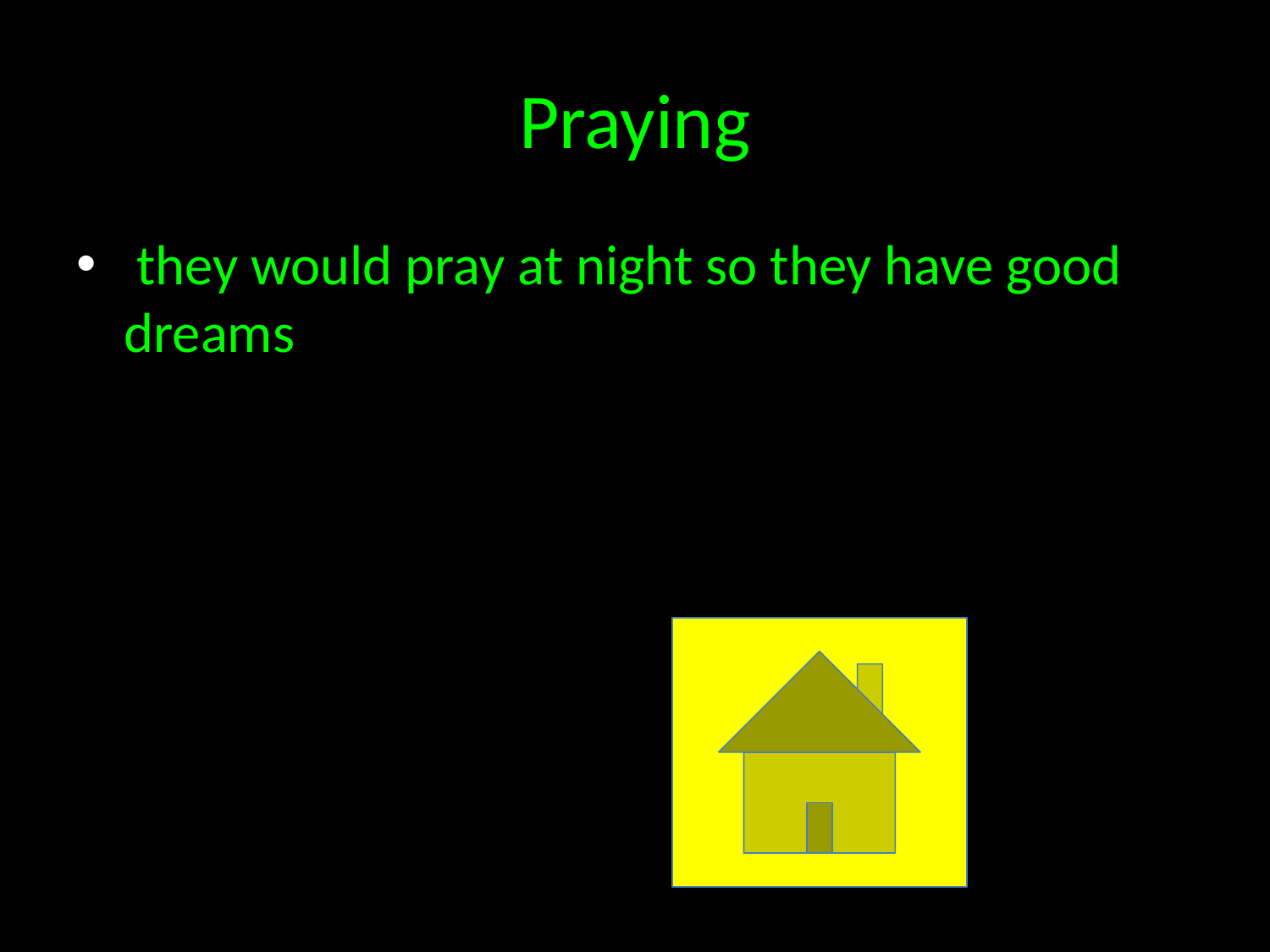

# Praying
 they would pray at night so they have good dreams